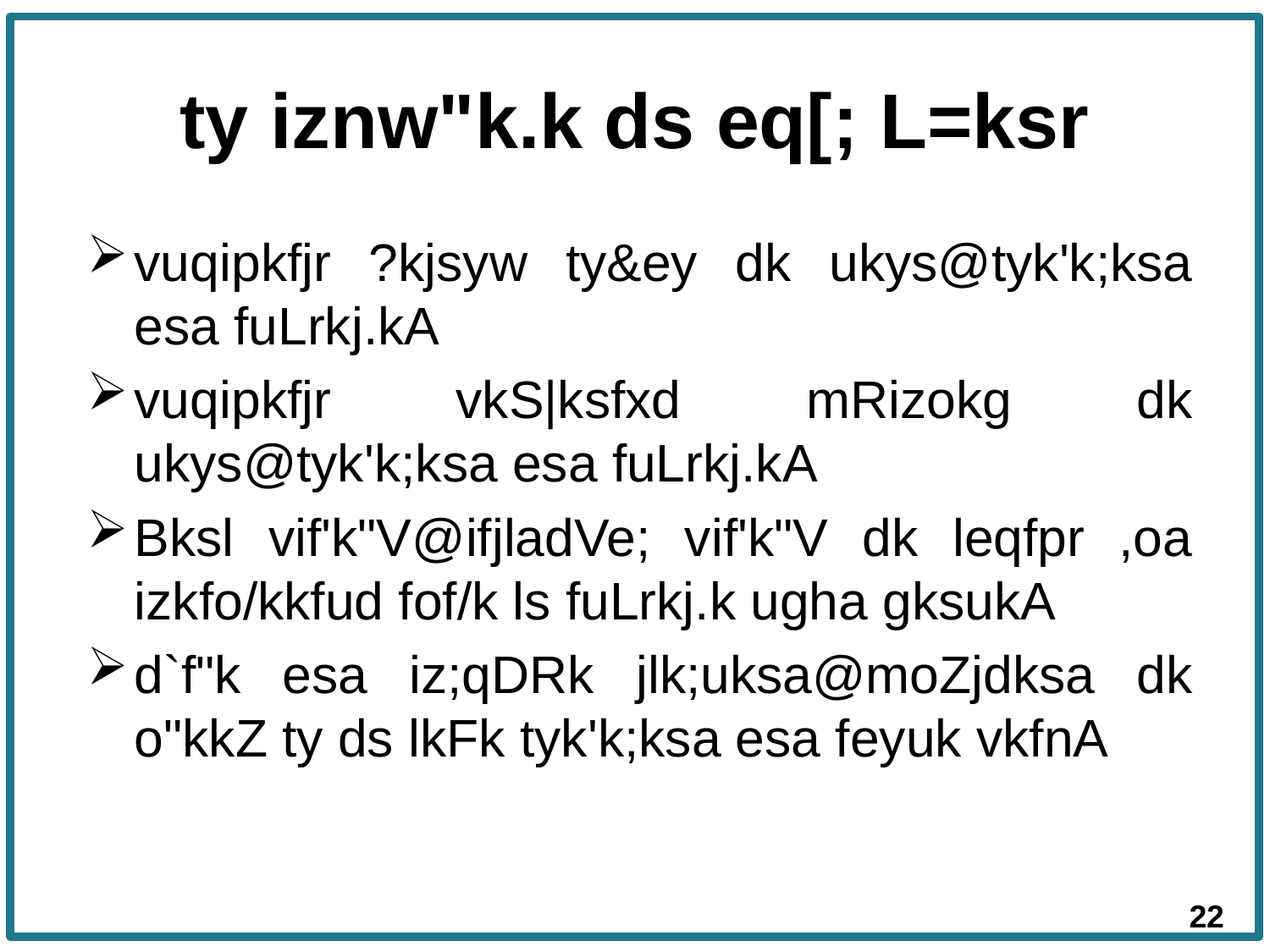

# ty iznw"k.k ds eq[; L=ksr
vuqipkfjr ?kjsyw ty&ey dk ukys@tyk'k;ksa esa fuLrkj.kA
vuqipkfjr vkS|ksfxd mRizokg dk ukys@tyk'k;ksa esa fuLrkj.kA
Bksl vif'k"V@ifjladVe; vif'k"V dk leqfpr ,oa izkfo/kkfud fof/k ls fuLrkj.k ugha gksukA
d`f"k esa iz;qDRk jlk;uksa@moZjdksa dk o"kkZ ty ds lkFk tyk'k;ksa esa feyuk vkfnA
22